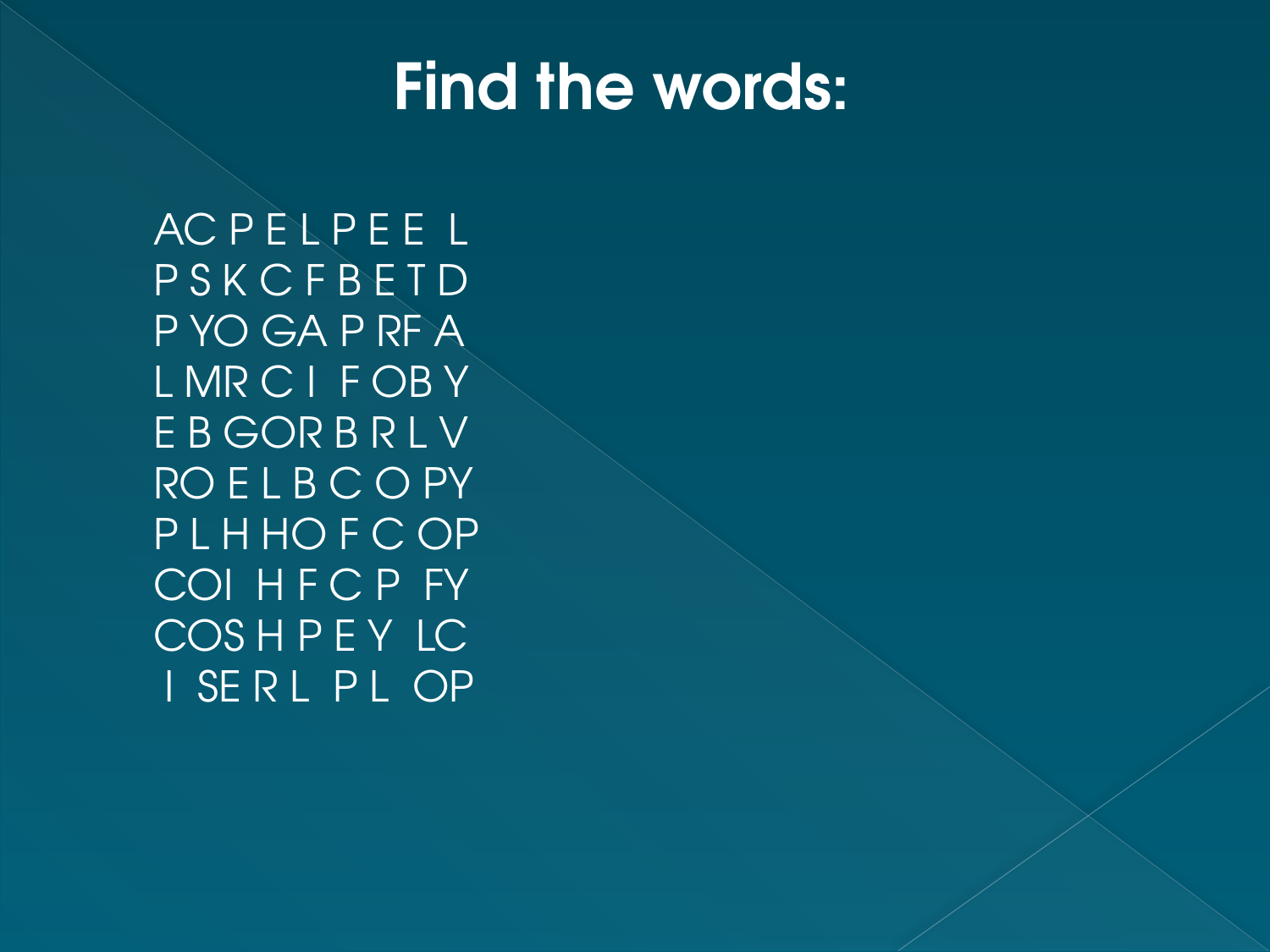

Find the words:

AC P E L P E E  L
P S K C F B E T D
P YO GA P RF A
L MR C I  F OB Y
E B GOR B R L V
RO E L B C O PY
P L H HO F C OP
COI  H F C P  FY
COS H P E Y  LC
 I  SE R L  P L  OP